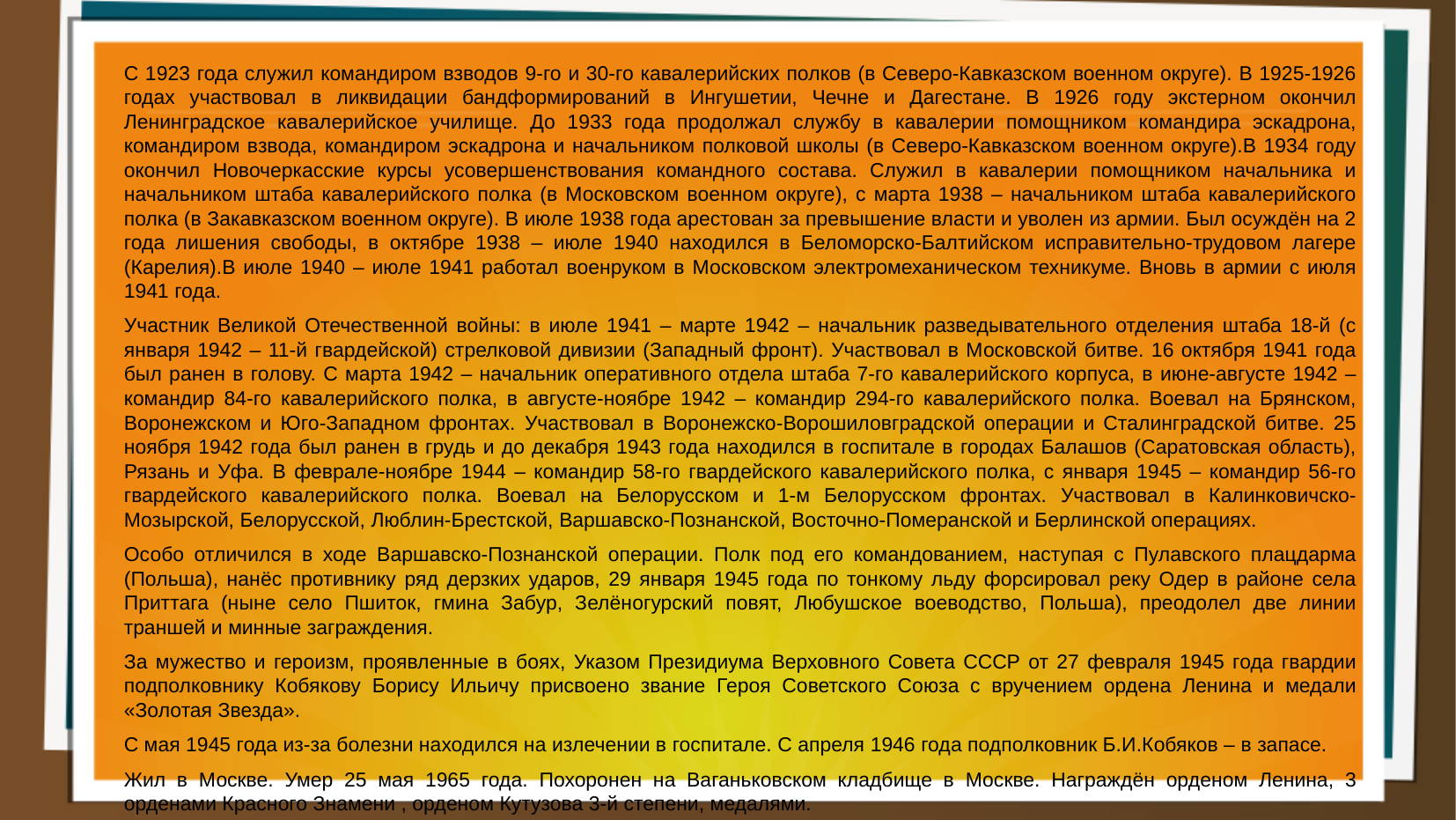

С 1923 года служил командиром взводов 9-го и 30-го кавалерийских полков (в Северо-Кавказском военном округе). В 1925-1926 годах участвовал в ликвидации бандформирований в Ингушетии, Чечне и Дагестане. В 1926 году экстерном окончил Ленинградское кавалерийское училище. До 1933 года продолжал службу в кавалерии помощником командира эскадрона, командиром взвода, командиром эскадрона и начальником полковой школы (в Северо-Кавказском военном округе).В 1934 году окончил Новочеркасские курсы усовершенствования командного состава. Служил в кавалерии помощником начальника и начальником штаба кавалерийского полка (в Московском военном округе), с марта 1938 – начальником штаба кавалерийского полка (в Закавказском военном округе). В июле 1938 года арестован за превышение власти и уволен из армии. Был осуждён на 2 года лишения свободы, в октябре 1938 – июле 1940 находился в Беломорско-Балтийском исправительно-трудовом лагере (Карелия).В июле 1940 – июле 1941 работал военруком в Московском электромеханическом техникуме. Вновь в армии с июля 1941 года.
Участник Великой Отечественной войны: в июле 1941 – марте 1942 – начальник разведывательного отделения штаба 18-й (с января 1942 – 11-й гвардейской) стрелковой дивизии (Западный фронт). Участвовал в Московской битве. 16 октября 1941 года был ранен в голову. С марта 1942 – начальник оперативного отдела штаба 7-го кавалерийского корпуса, в июне-августе 1942 – командир 84-го кавалерийского полка, в августе-ноябре 1942 – командир 294-го кавалерийского полка. Воевал на Брянском, Воронежском и Юго-Западном фронтах. Участвовал в Воронежско-Ворошиловградской операции и Сталинградской битве. 25 ноября 1942 года был ранен в грудь и до декабря 1943 года находился в госпитале в городах Балашов (Саратовская область), Рязань и Уфа. В феврале-ноябре 1944 – командир 58-го гвардейского кавалерийского полка, с января 1945 – командир 56-го гвардейского кавалерийского полка. Воевал на Белорусском и 1-м Белорусском фронтах. Участвовал в Калинковичско-Мозырской, Белорусской, Люблин-Брестской, Варшавско-Познанской, Восточно-Померанской и Берлинской операциях.
Особо отличился в ходе Варшавско-Познанской операции. Полк под его командованием, наступая с Пулавского плацдарма (Польша), нанёс противнику ряд дерзких ударов, 29 января 1945 года по тонкому льду форсировал реку Одер в районе села Приттага (ныне село Пшиток, гмина Забур, Зелёногурский повят, Любушское воеводство, Польша), преодолел две линии траншей и минные заграждения.
За мужество и героизм, проявленные в боях, Указом Президиума Верховного Совета СССР от 27 февраля 1945 года гвардии подполковнику Кобякову Борису Ильичу присвоено звание Героя Советского Союза с вручением ордена Ленина и медали «Золотая Звезда».
С мая 1945 года из-за болезни находился на излечении в госпитале. С апреля 1946 года подполковник Б.И.Кобяков – в запасе.
Жил в Москве. Умер 25 мая 1965 года. Похоронен на Ваганьковском кладбище в Москве. Награждён орденом Ленина, 3 орденами Красного Знамени , орденом Кутузова 3-й степени, медалями.